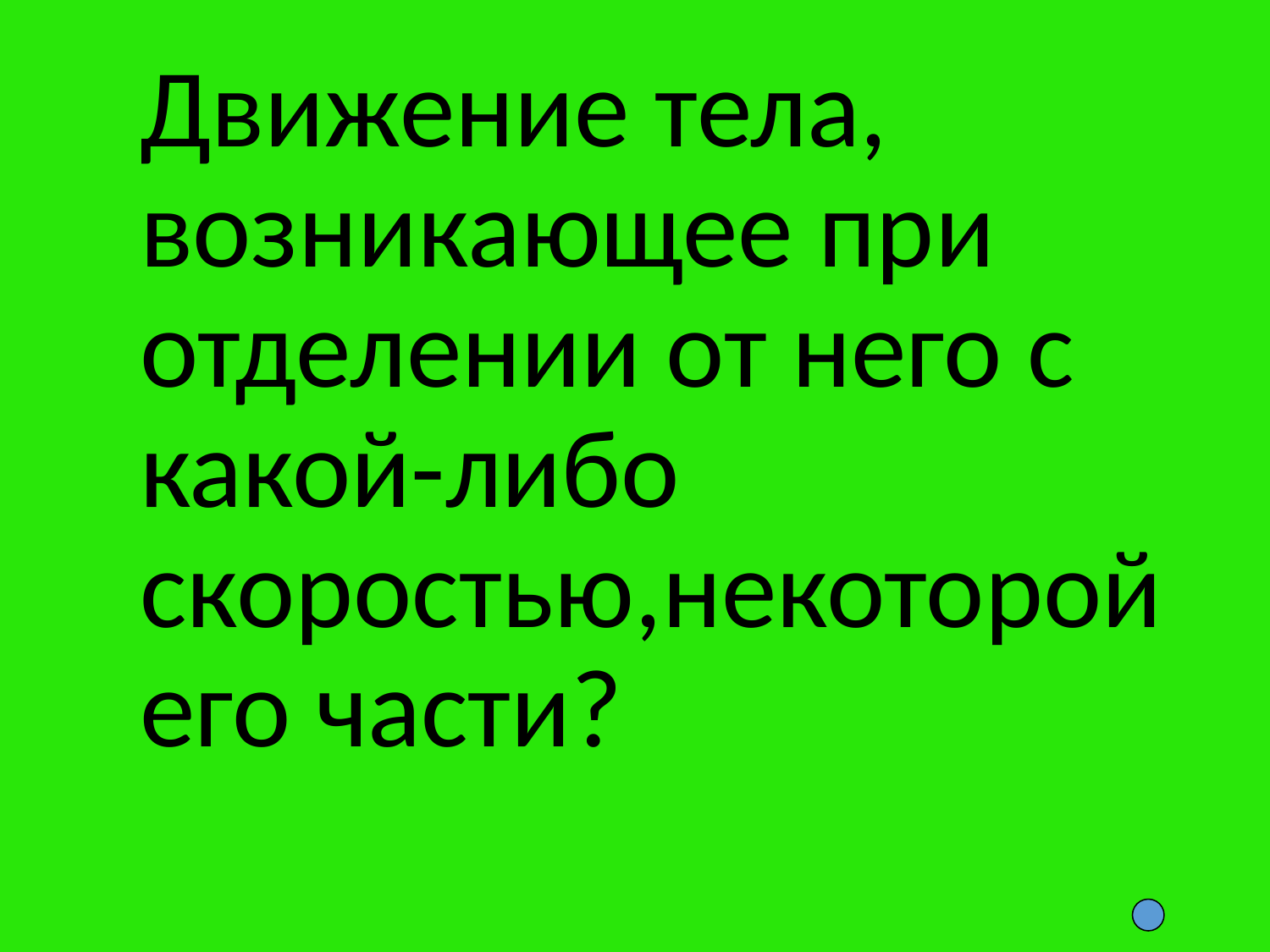

Движение тела, возникающее при отделении от него с какой-либо скоростью,некоторой его части?